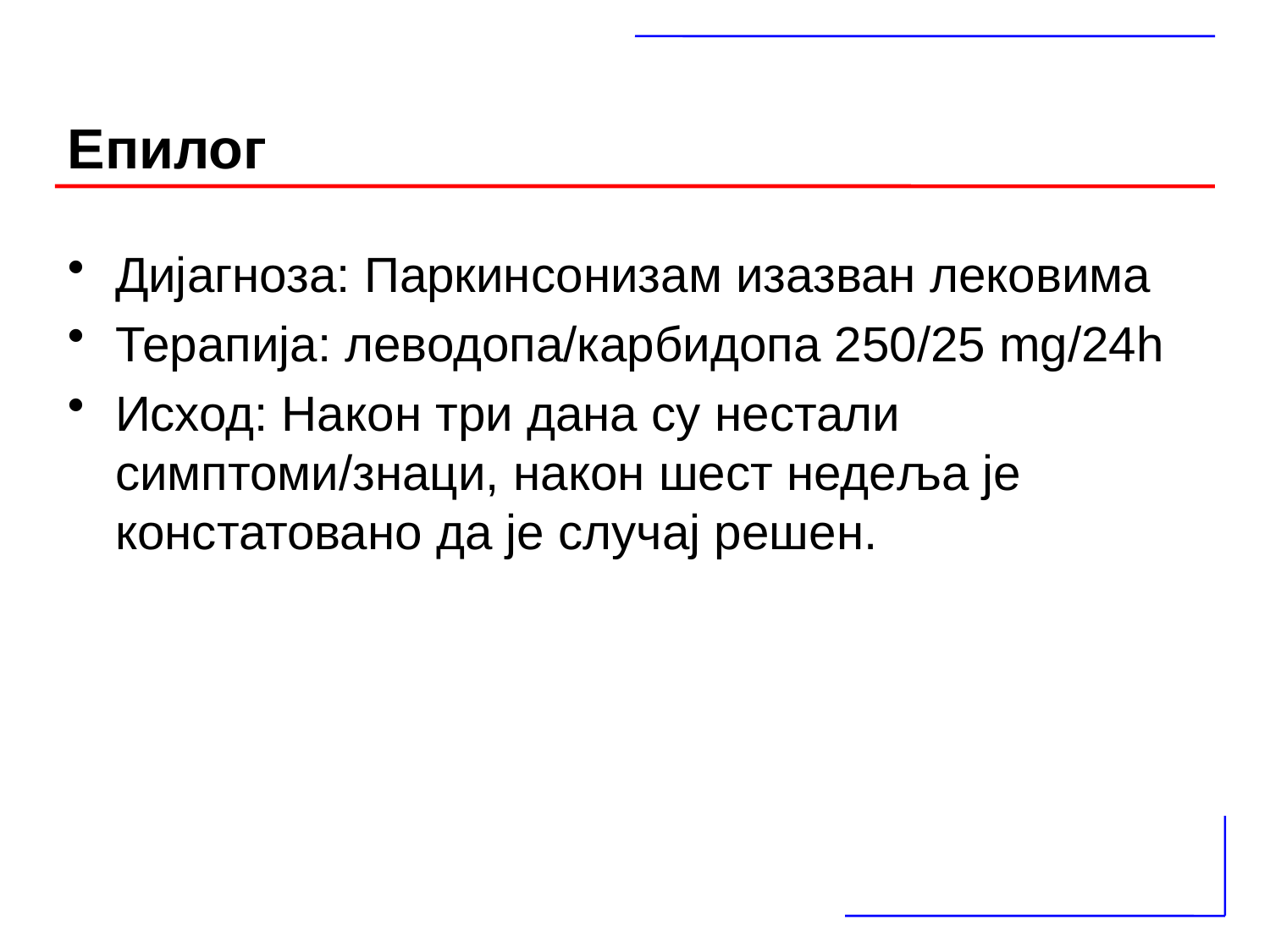

# Епилог
Дијагноза: Паркинсонизам изазван лековима
Терапија: леводопа/карбидопа 250/25 mg/24h
Исход: Након три дана су нестали симптоми/знаци, након шест недеља је констатовано да је случај решен.